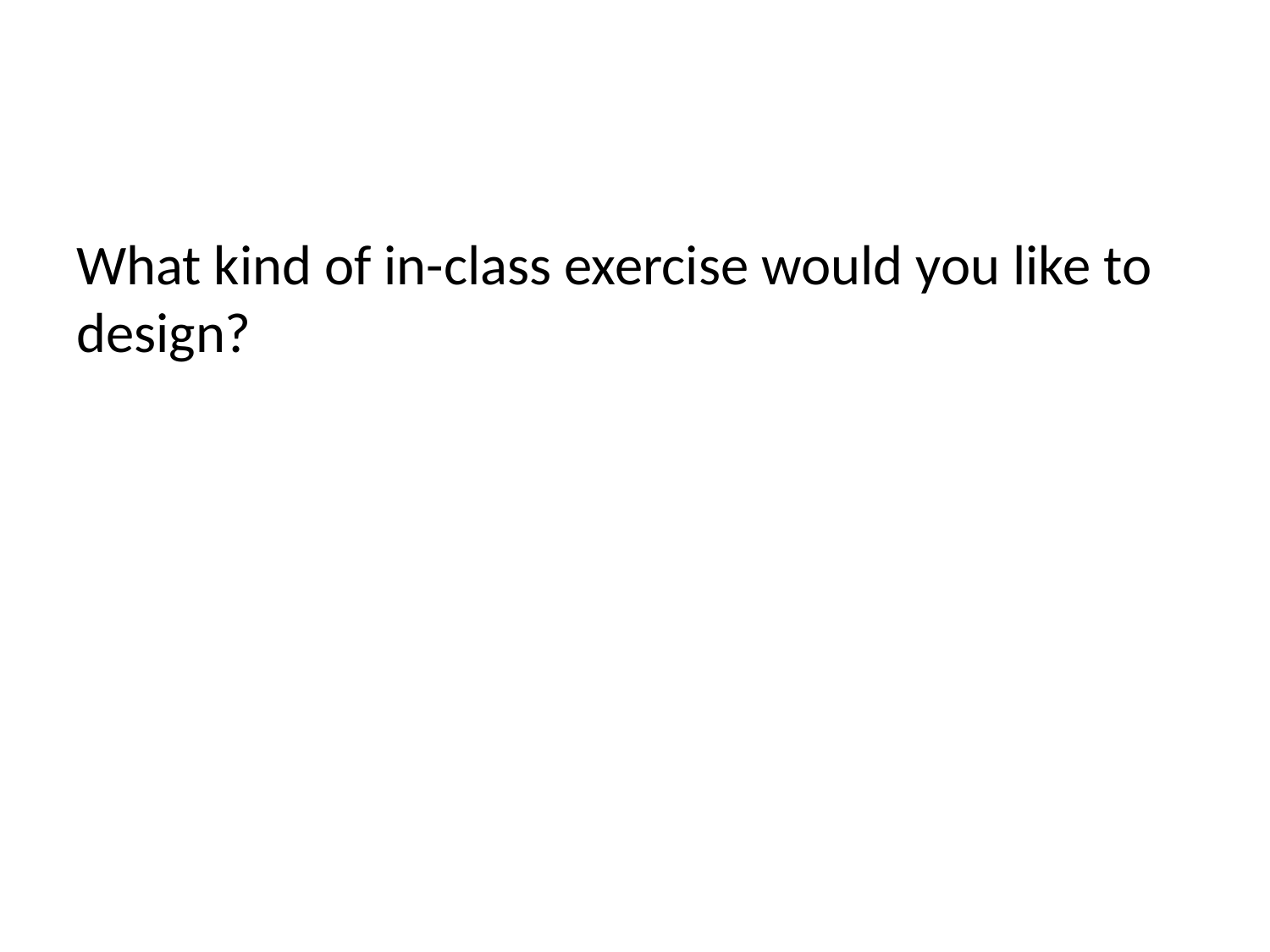

#
What kind of in-class exercise would you like to design?